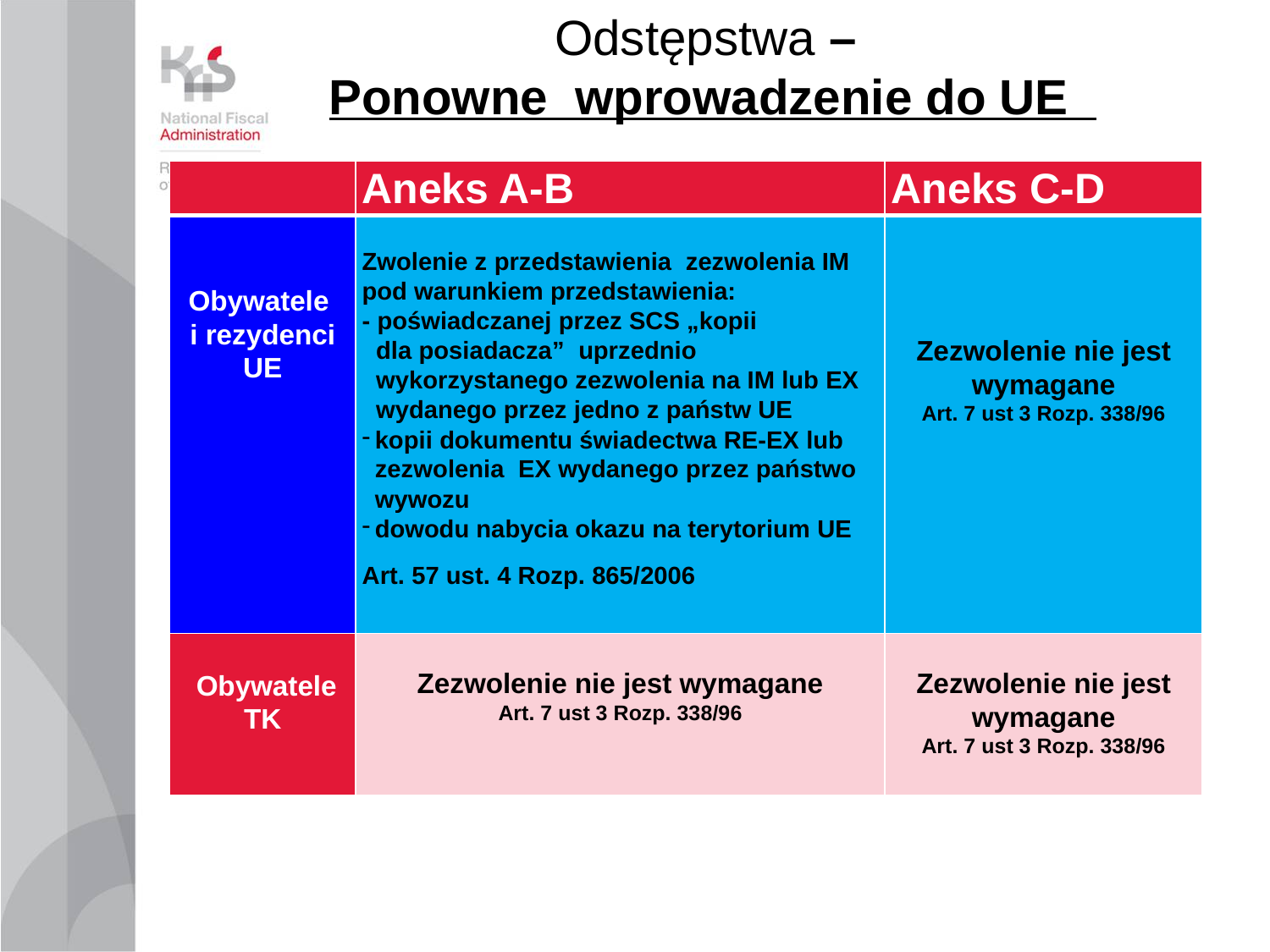

# Odstępstwa – Ponowne  wprowadzenie do UE
|  | Aneks A-B | Aneks C-D |
| --- | --- | --- |
| Obywatele i rezydenci UE | Zwolenie z przedstawienia zezwolenia IM pod warunkiem przedstawienia: - poświadczanej przez SCS „kopii dla posiadacza” uprzednio wykorzystanego zezwolenia na IM lub EX wydanego przez jedno z państw UE kopii dokumentu świadectwa RE-EX lub zezwolenia EX wydanego przez państwo wywozu dowodu nabycia okazu na terytorium UE Art. 57 ust. 4 Rozp. 865/2006 | Zezwolenie nie jest wymagane Art. 7 ust 3 Rozp. 338/96 |
| Obywatele TK | Zezwolenie nie jest wymagane Art. 7 ust 3 Rozp. 338/96 | Zezwolenie nie jest wymagane Art. 7 ust 3 Rozp. 338/96 |